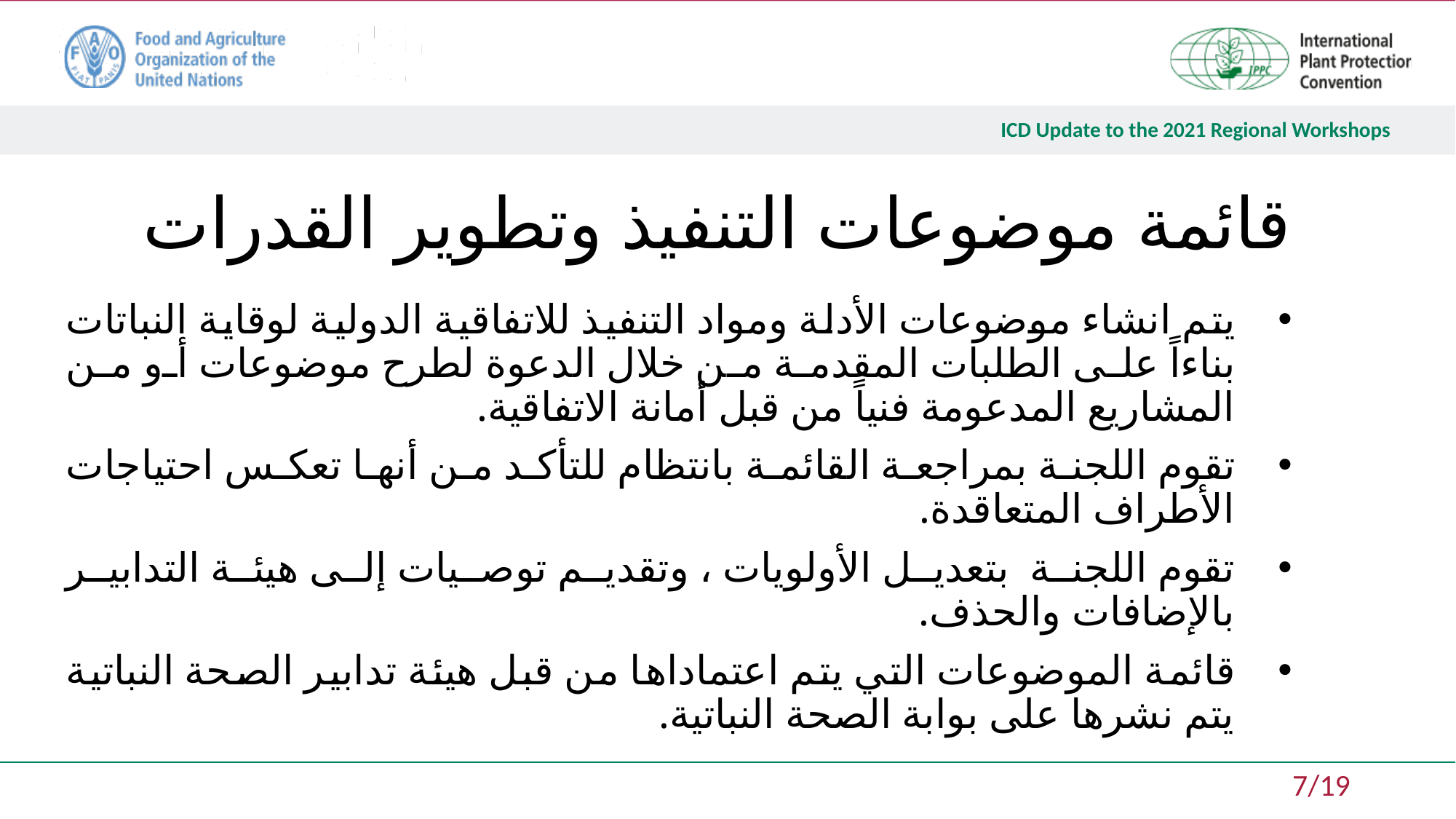

# قائمة موضوعات التنفيذ وتطوير القدرات
يتم انشاء موضوعات الأدلة ومواد التنفيذ للاتفاقية الدولية لوقاية النباتات بناءاً على الطلبات المقدمة من خلال الدعوة لطرح موضوعات أو من المشاريع المدعومة فنياً من قبل أمانة الاتفاقية.
تقوم اللجنة بمراجعة القائمة بانتظام للتأكد من أنها تعكس احتياجات الأطراف المتعاقدة.
تقوم اللجنة  بتعديل الأولويات ، وتقديم توصيات إلى هيئة التدابير بالإضافات والحذف.
قائمة الموضوعات التي يتم اعتماداها من قبل هيئة تدابير الصحة النباتية يتم نشرها على بوابة الصحة النباتية.